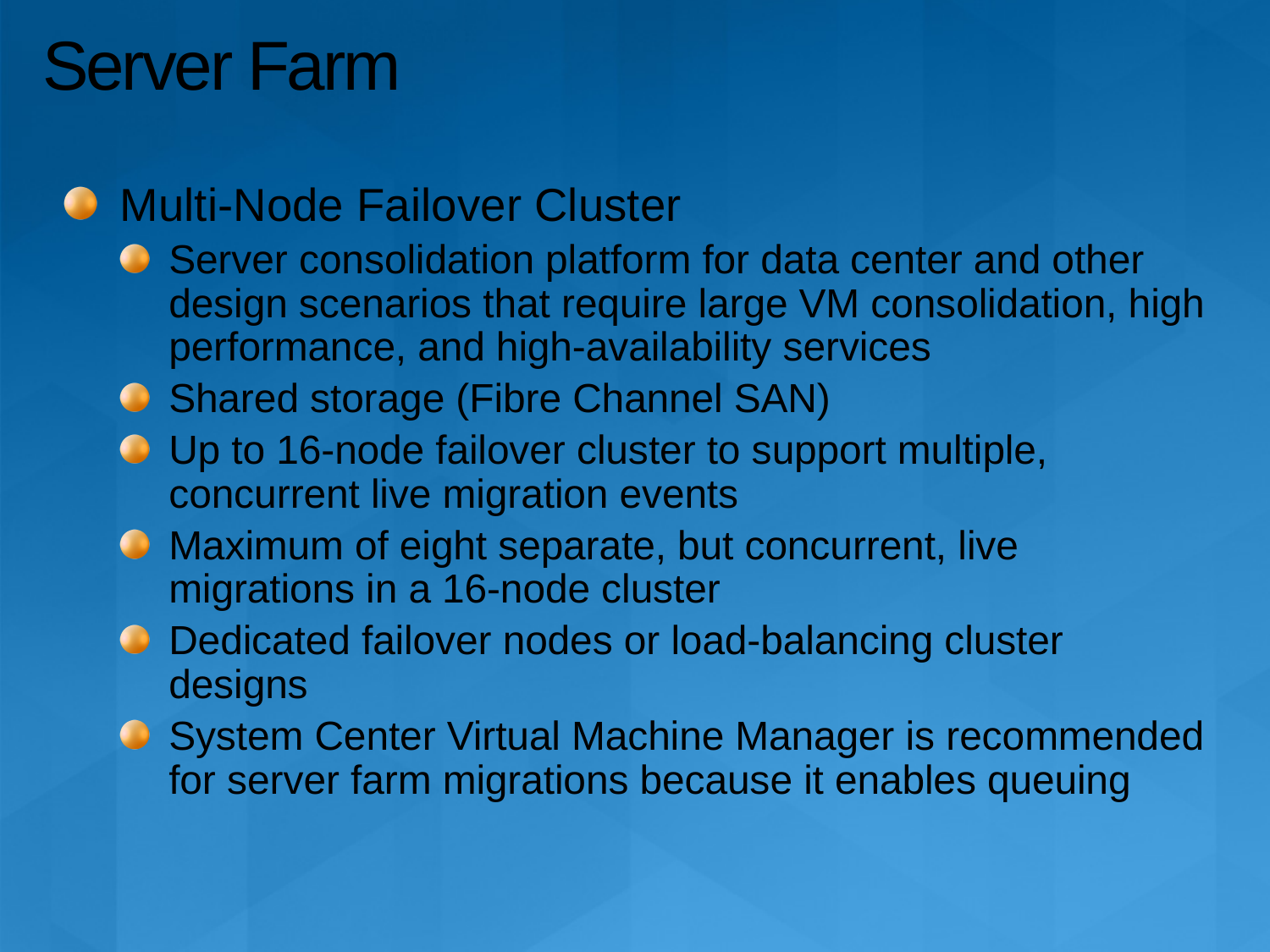

# Server Farm

Multi-Node Failover Cluster
Server consolidation platform for data center and other design scenarios that require large VM consolidation, high performance, and high-availability services
Shared storage (Fibre Channel SAN)
Up to 16-node failover cluster to support multiple, concurrent live migration events
Maximum of eight separate, but concurrent, live migrations in a 16-node cluster
Dedicated failover nodes or load-balancing cluster designs
System Center Virtual Machine Manager is recommended for server farm migrations because it enables queuing